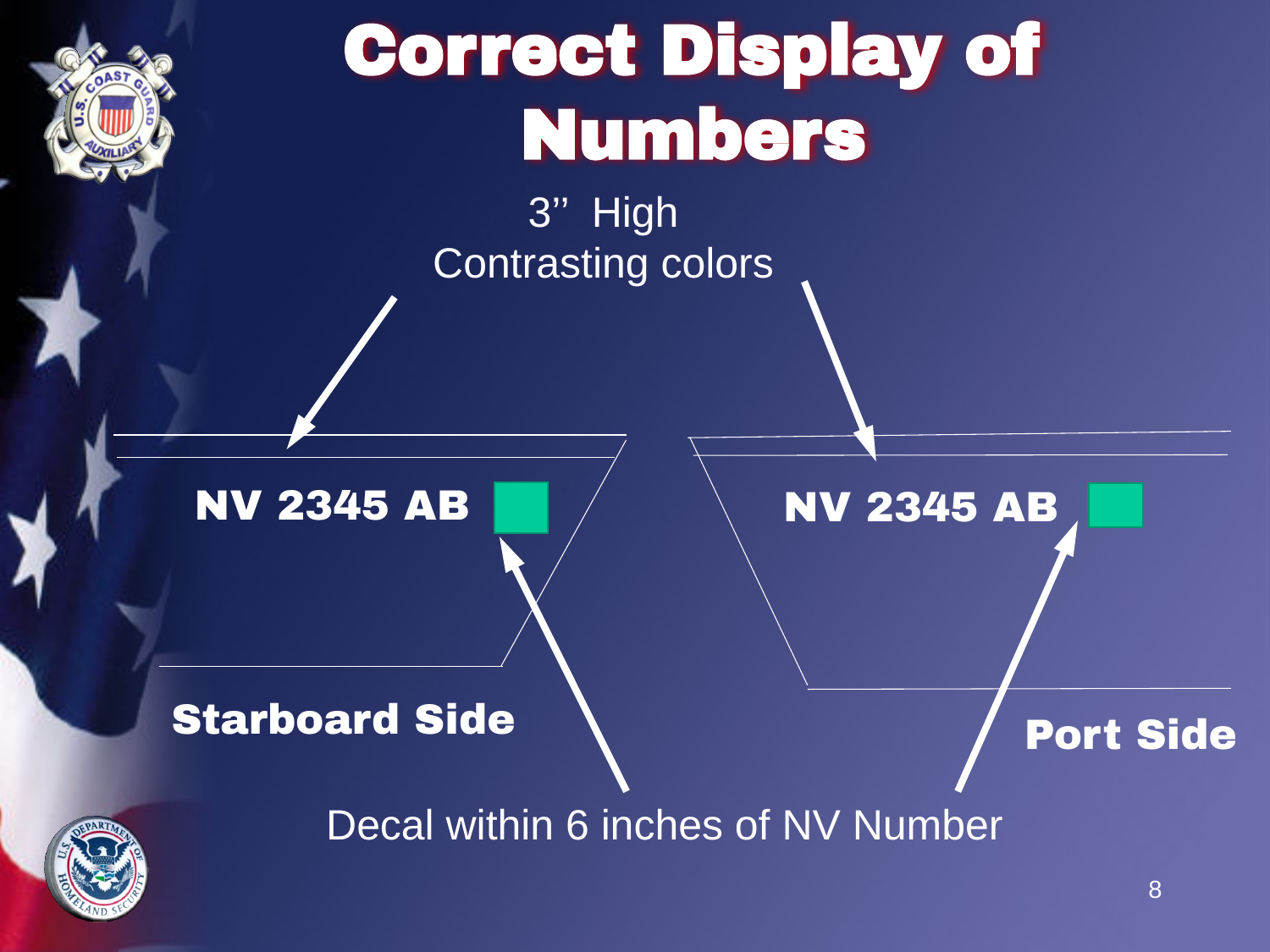

Correct Display of Numbers
3’’  High
Contrasting colors
NV 2345 AB
NV 2345 AB

Starboard Side
Port Side
Decal within 6 inches of NV Number
8